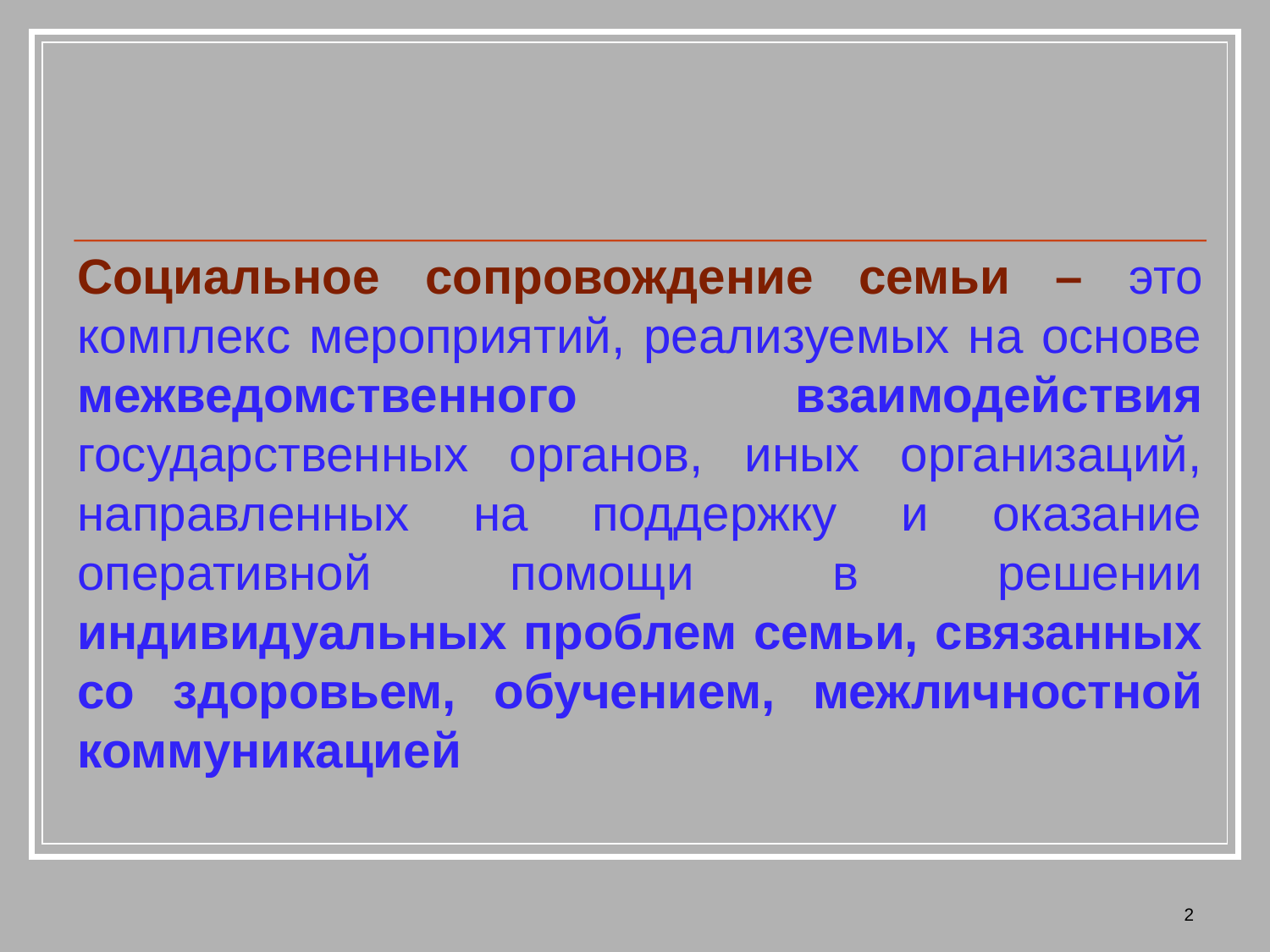

Социальное сопровождение семьи – это комплекс мероприятий, реализуемых на основе межведомственного взаимодействия государственных органов, иных организаций, направленных на поддержку и оказание оперативной помощи в решении индивидуальных проблем семьи, связанных со здоровьем, обучением, межличностной коммуникацией

2